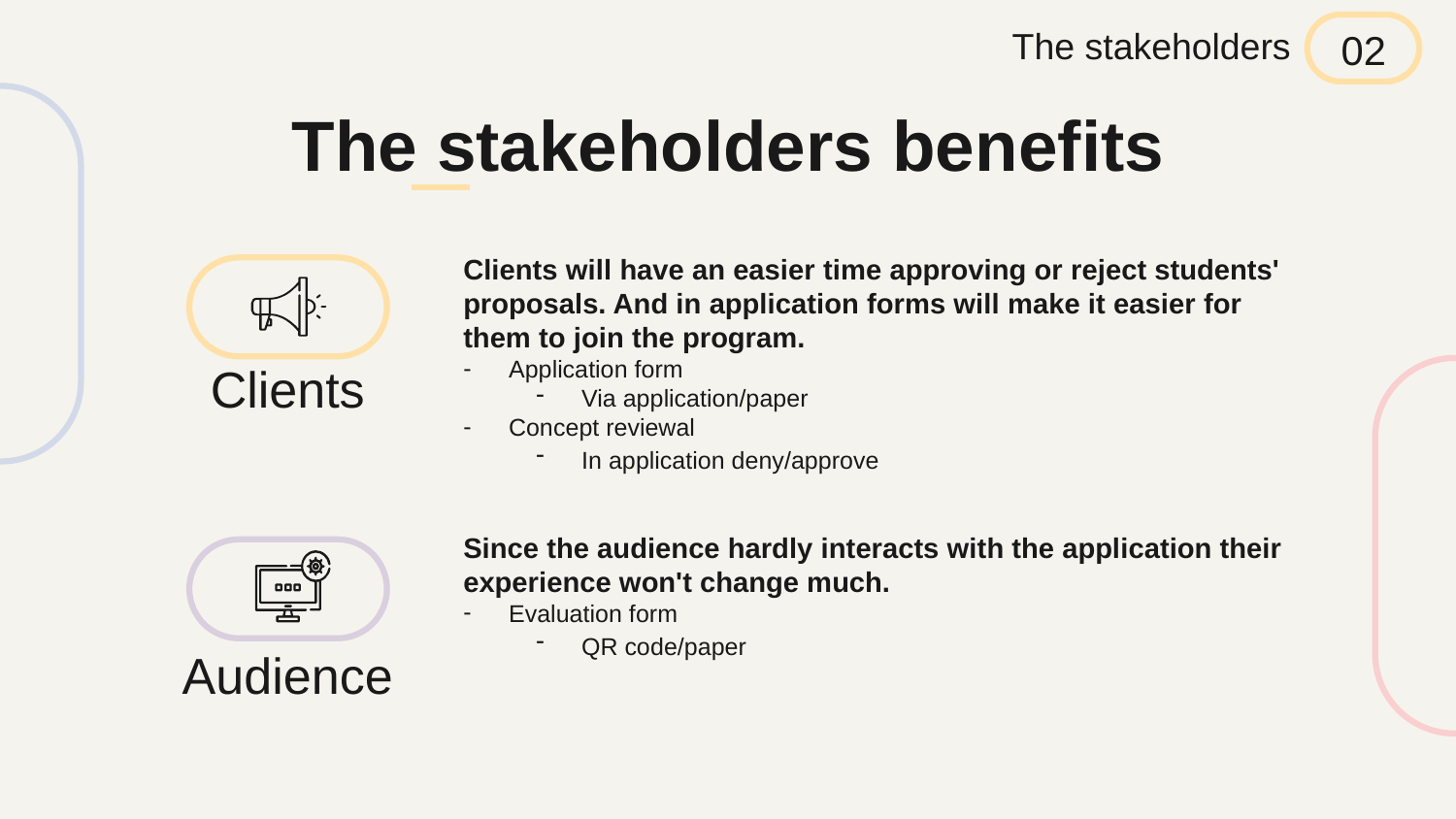

02
The stakeholders

The stakeholders benefits
Clients will have an easier time approving or reject students' proposals. And in application forms will make it easier for them to join the program.
Application form
Via application/paper
Concept reviewal
In application deny/approve

Clients
Since the audience hardly interacts with the application their experience won't change much.
Evaluation form
QR code/paper

Audience